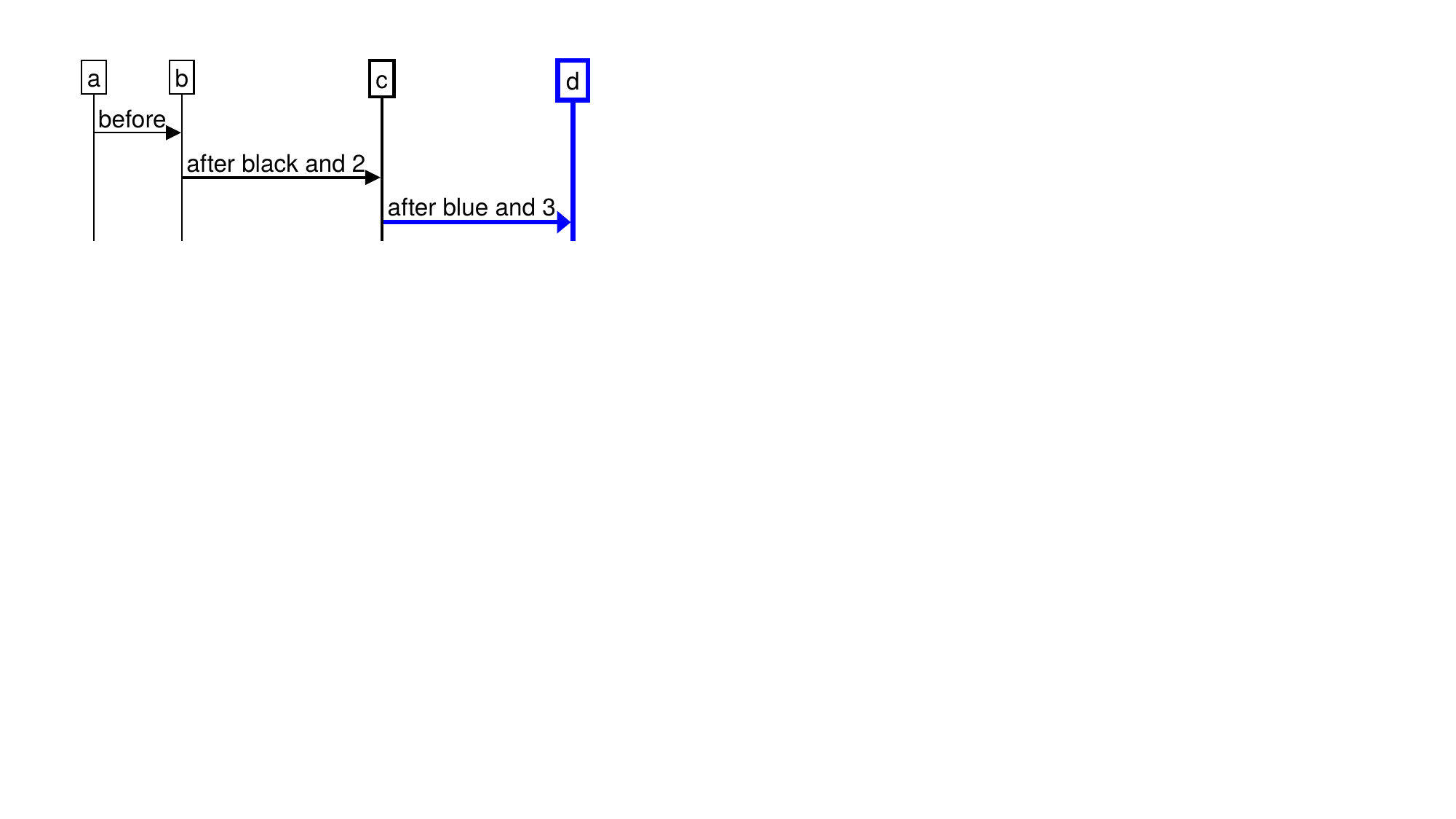

a
b
c
d
before
after black and 2
after blue and 3